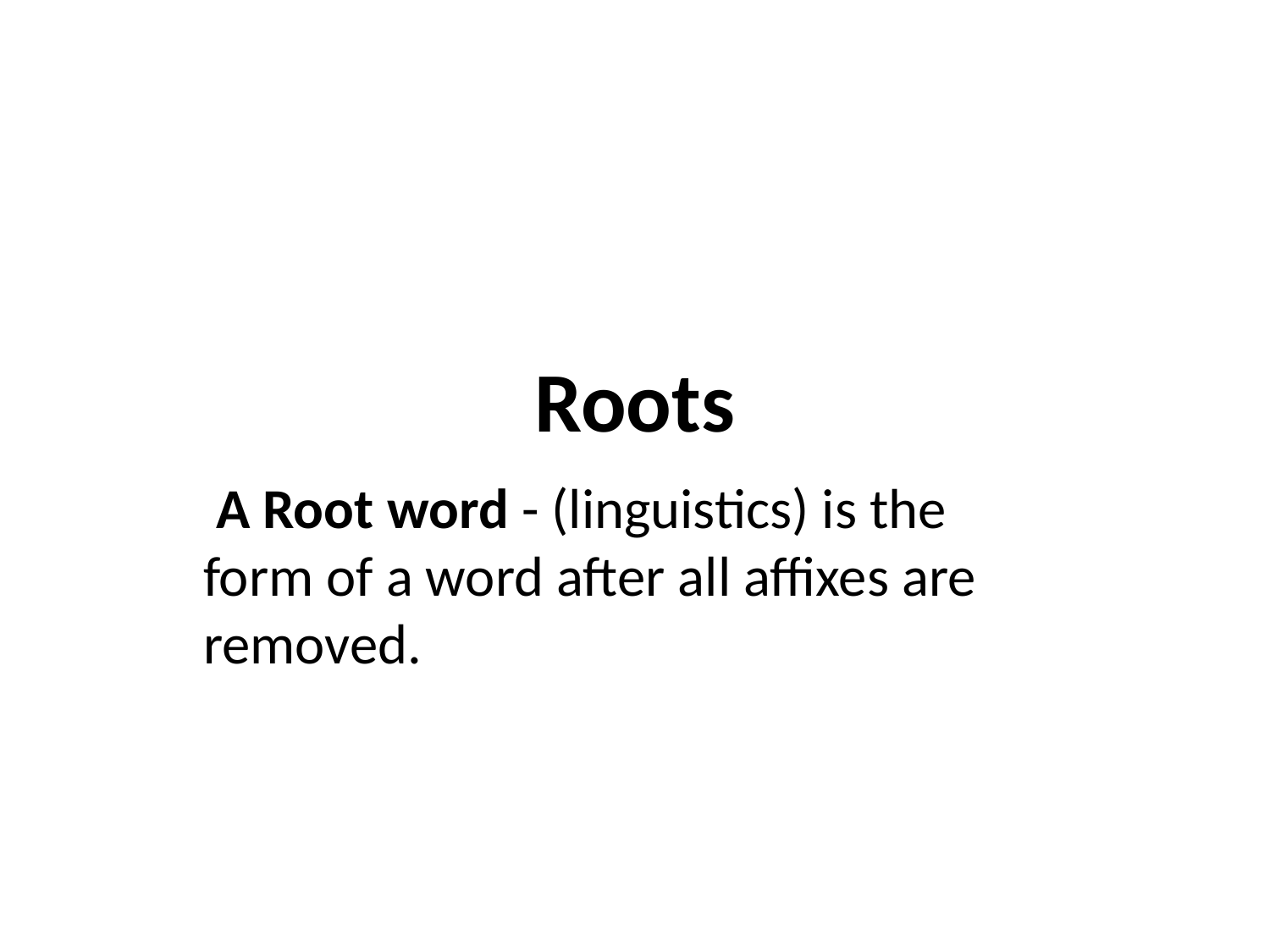

# Roots
 A Root word - (linguistics) is the form of a word after all affixes are removed.